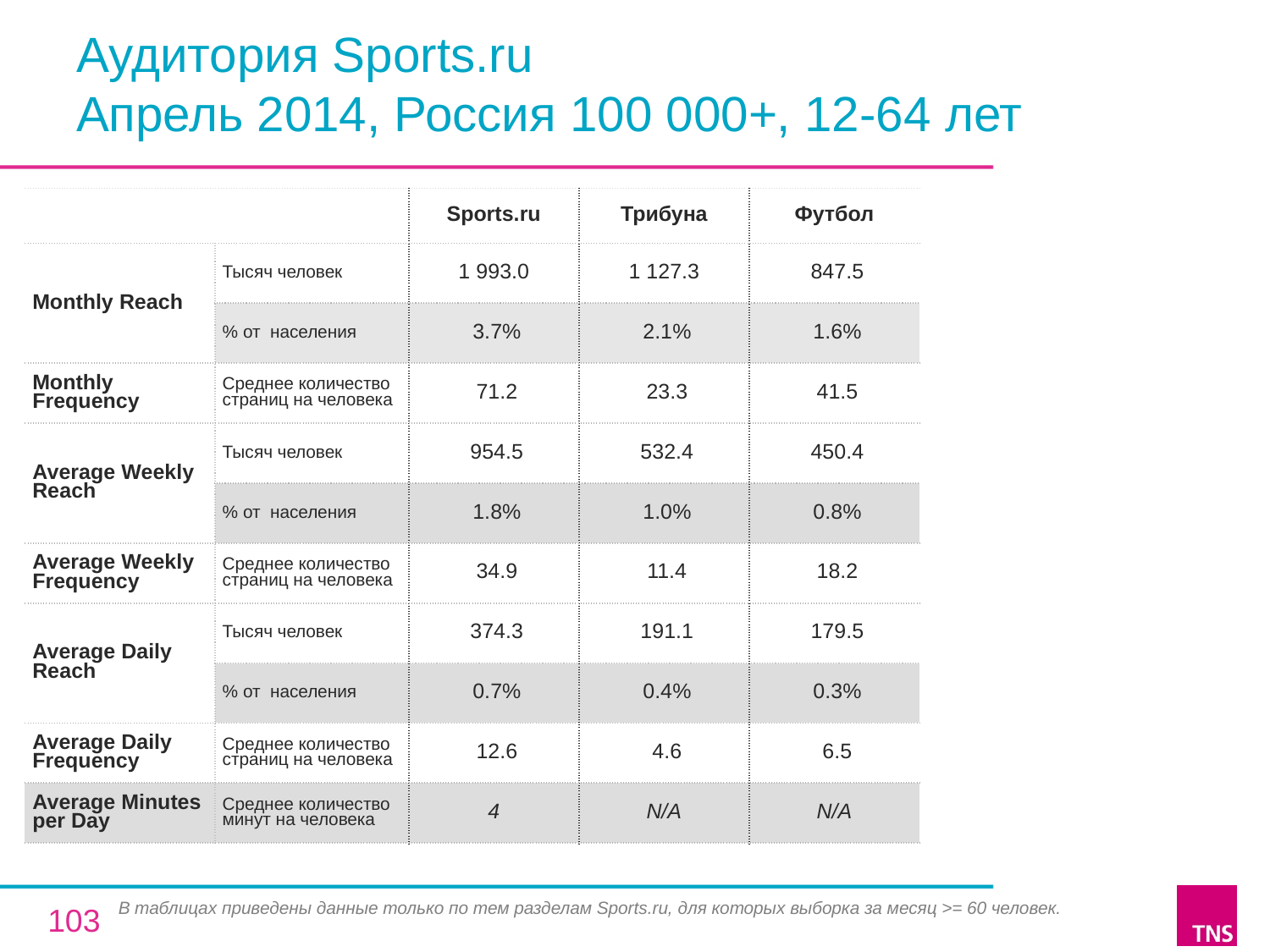

# Аудитория Sports.ru Апрель 2014, Россия 100 000+, 12-64 лет
|  |  | Sports.ru | Трибуна | Футбол |
| --- | --- | --- | --- | --- |
| Monthly Reach | Тысяч человек | 1 993.0 | 1 127.3 | 847.5 |
|  | % от населения | 3.7% | 2.1% | 1.6% |
| Monthly Frequency | Среднее количество страниц на человека | 71.2 | 23.3 | 41.5 |
| Average Weekly Reach | Тысяч человек | 954.5 | 532.4 | 450.4 |
|  | % от населения | 1.8% | 1.0% | 0.8% |
| Average Weekly Frequency | Среднее количество страниц на человека | 34.9 | 11.4 | 18.2 |
| Average Daily Reach | Тысяч человек | 374.3 | 191.1 | 179.5 |
|  | % от населения | 0.7% | 0.4% | 0.3% |
| Average Daily Frequency | Среднее количество страниц на человека | 12.6 | 4.6 | 6.5 |
| Average Minutes per Day | Среднее количество минут на человека | 4 | N/A | N/A |
В таблицах приведены данные только по тем разделам Sports.ru, для которых выборка за месяц >= 60 человек.
103